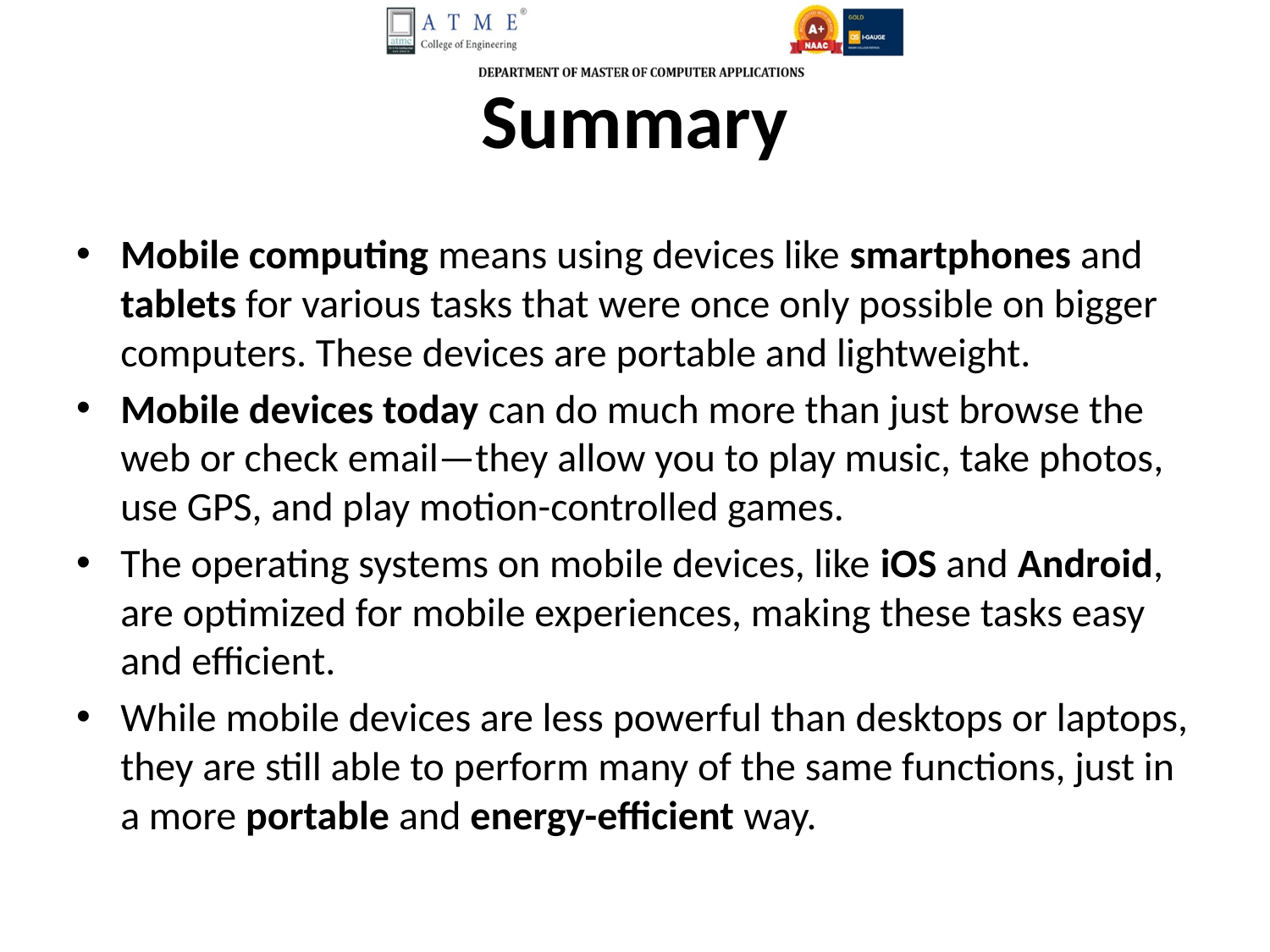

# Summary
Mobile computing means using devices like smartphones and tablets for various tasks that were once only possible on bigger computers. These devices are portable and lightweight.
Mobile devices today can do much more than just browse the web or check email—they allow you to play music, take photos, use GPS, and play motion-controlled games.
The operating systems on mobile devices, like iOS and Android, are optimized for mobile experiences, making these tasks easy and efficient.
While mobile devices are less powerful than desktops or laptops, they are still able to perform many of the same functions, just in a more portable and energy-efficient way.